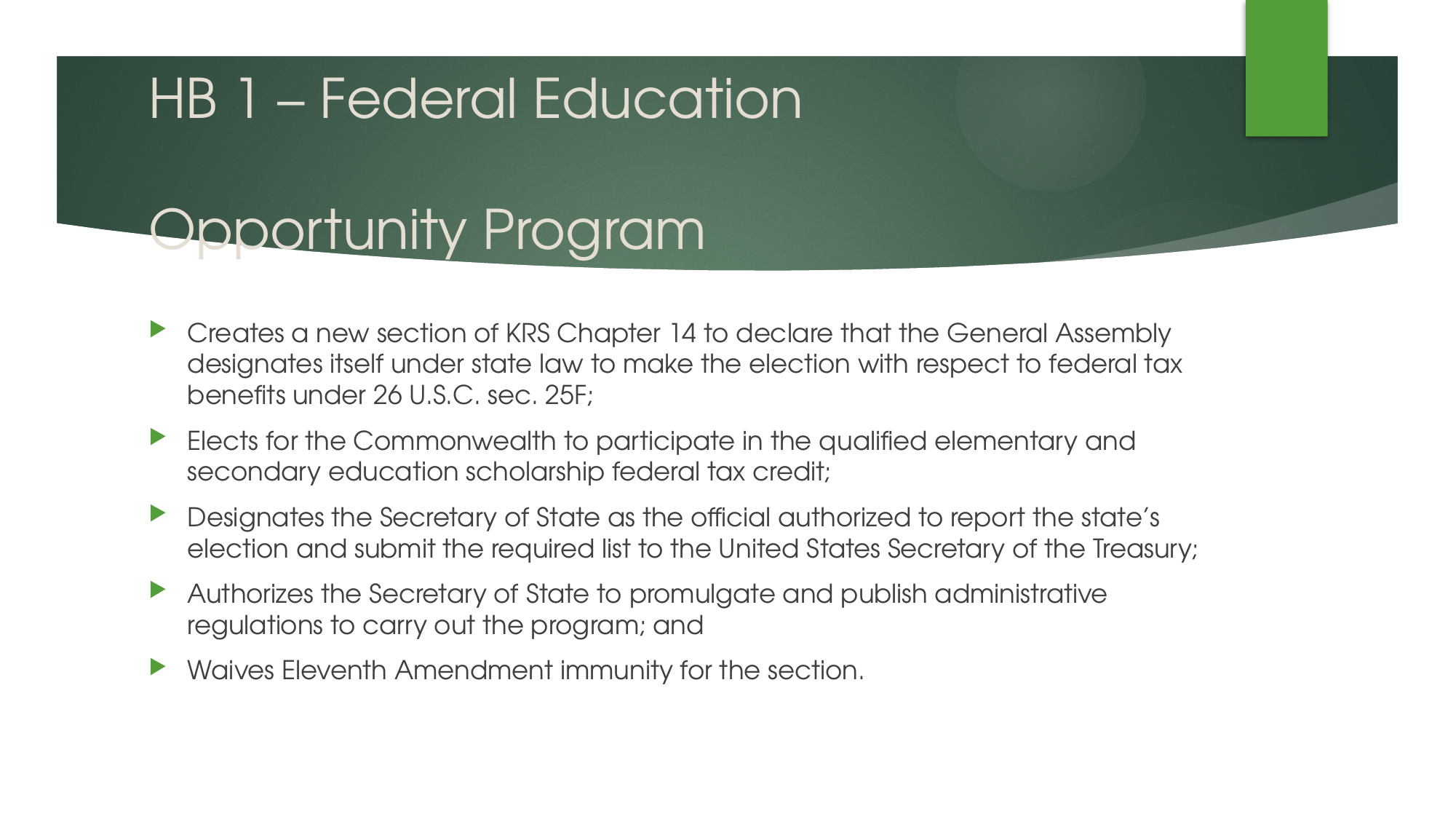

# HB 1 – Federal Education 					  					Opportunity Program
Creates a new section of KRS Chapter 14 to declare that the General Assembly designates itself under state law to make the election with respect to federal tax benefits under 26 U.S.C. sec. 25F;
Elects for the Commonwealth to participate in the qualified elementary and secondary education scholarship federal tax credit;
Designates the Secretary of State as the official authorized to report the state’s election and submit the required list to the United States Secretary of the Treasury;
Authorizes the Secretary of State to promulgate and publish administrative regulations to carry out the program; and
Waives Eleventh Amendment immunity for the section.